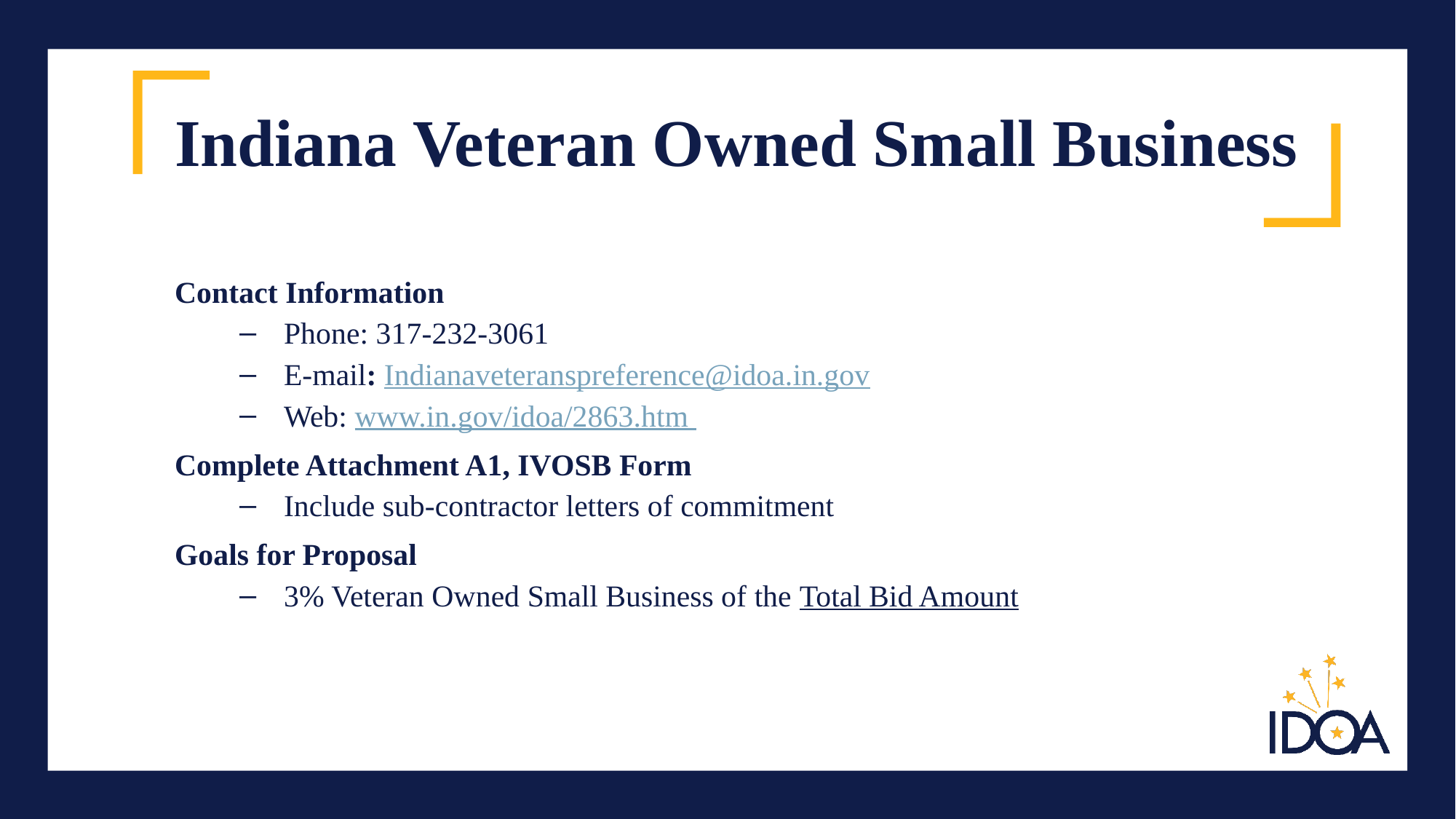

# Indiana Veteran Owned Small Business
Contact Information
Phone: 317-232-3061
E-mail: Indianaveteranspreference@idoa.in.gov
Web: www.in.gov/idoa/2863.htm
Complete Attachment A1, IVOSB Form
Include sub-contractor letters of commitment
Goals for Proposal
3% Veteran Owned Small Business of the Total Bid Amount